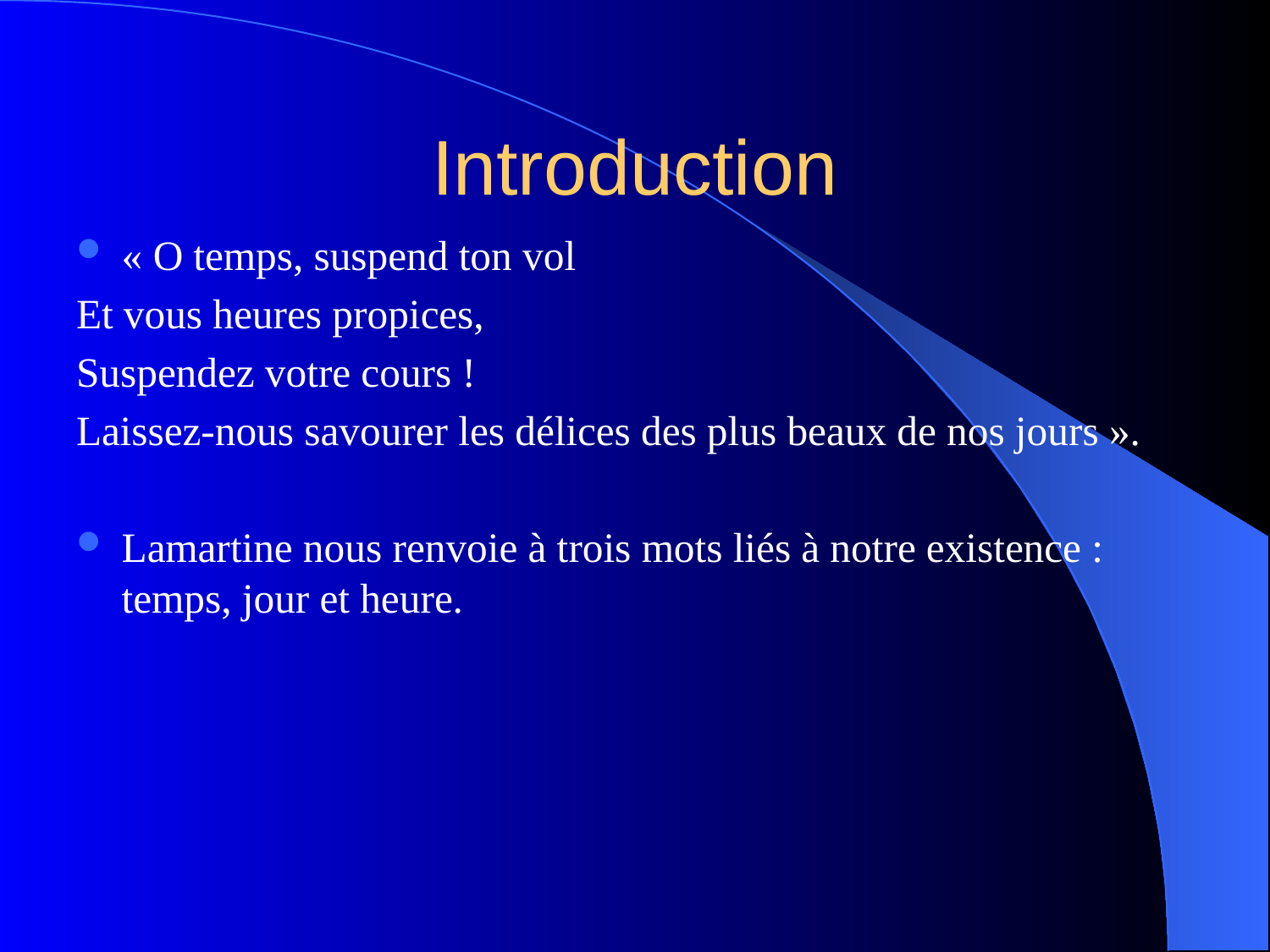

# Introduction
« O temps, suspend ton vol
Et vous heures propices,
Suspendez votre cours !
Laissez-nous savourer les délices des plus beaux de nos jours ».

Lamartine nous renvoie à trois mots liés à notre existence : temps, jour et heure.